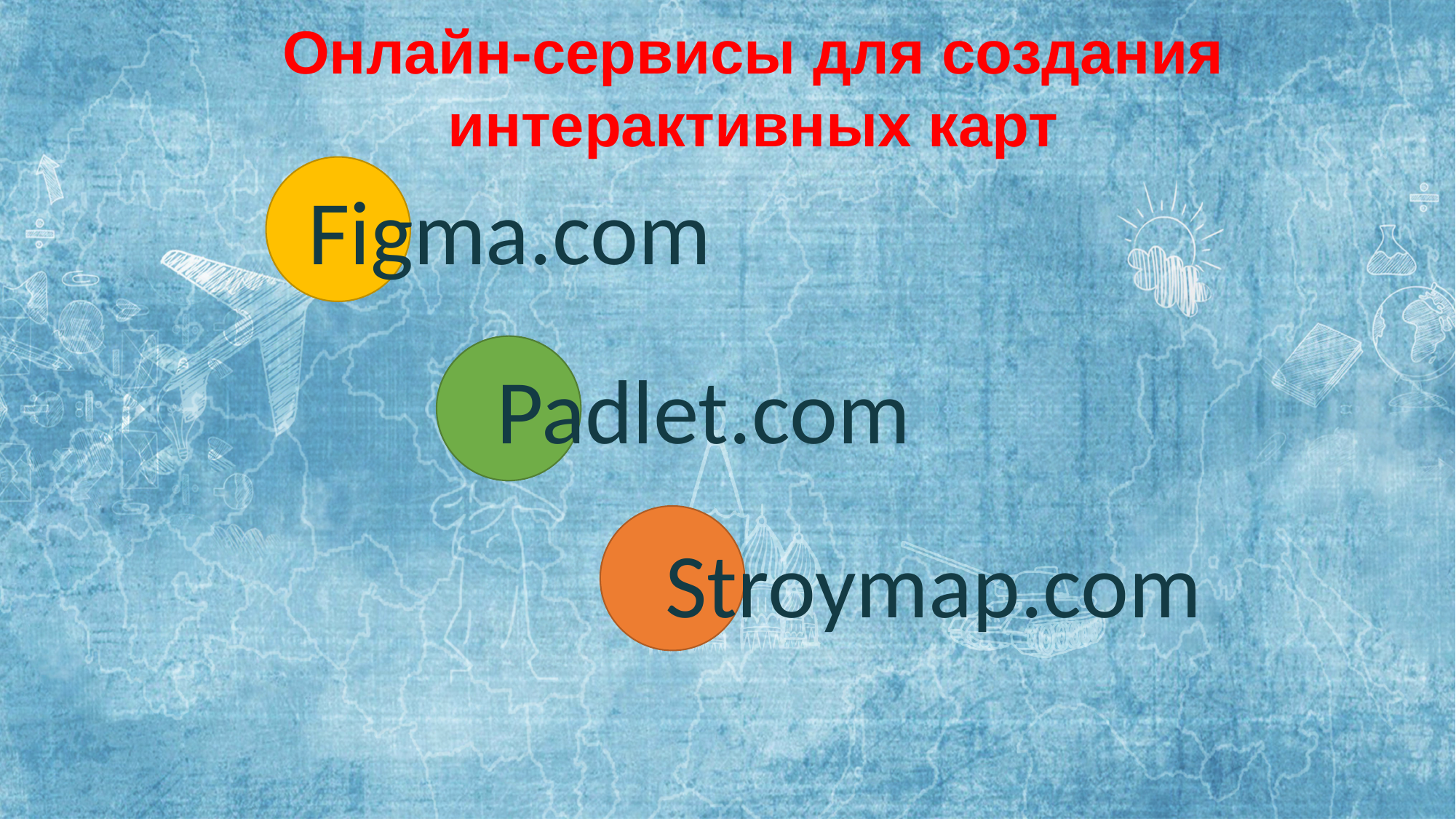

Онлайн-сервисы для создания интерактивных карт

Figma.com

Padlet.com

Stroymap.com